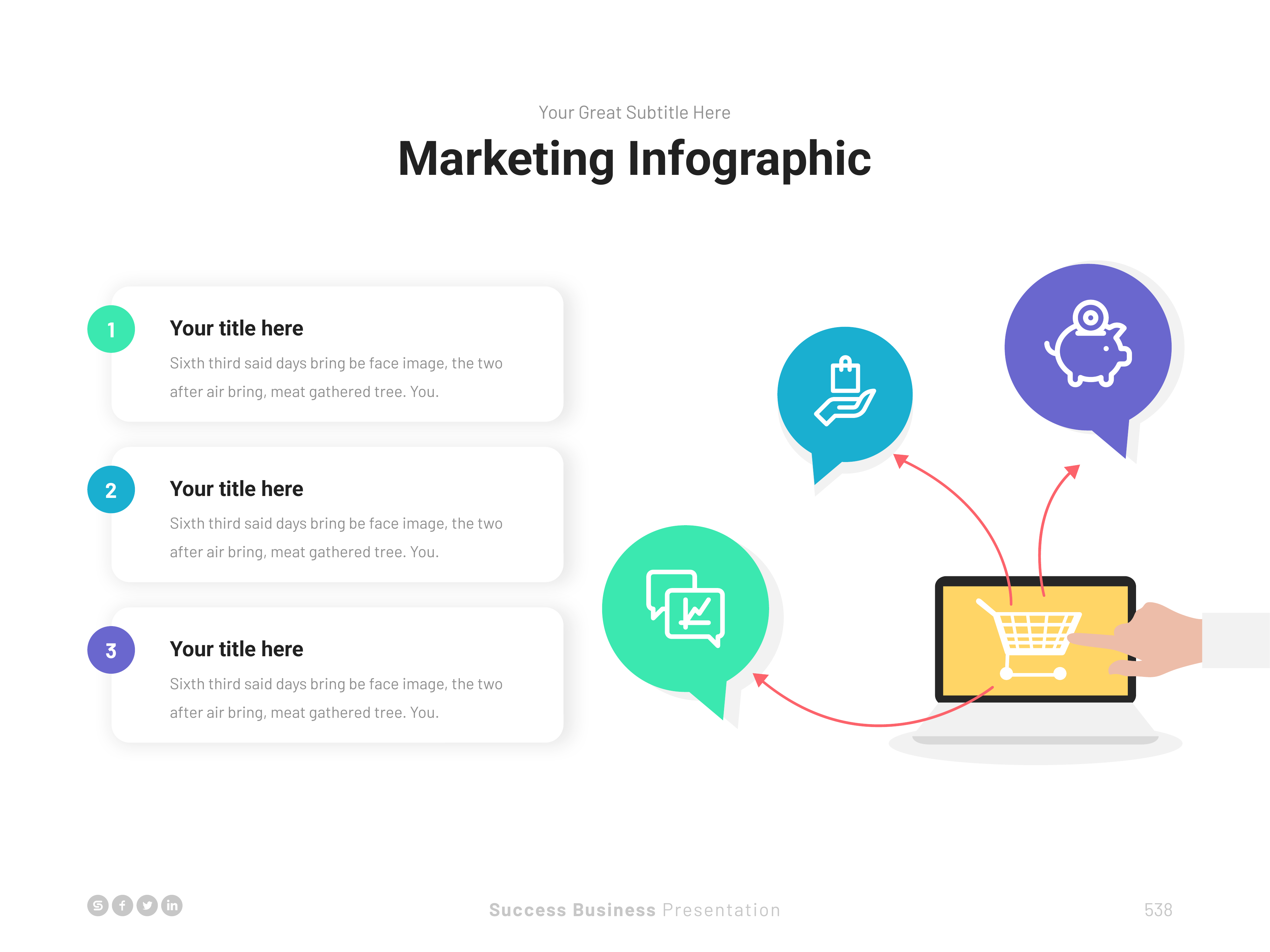

Your Great Subtitle Here
Marketing Infographic

Your title here
Sixth third said days bring be face image, the two after air bring, meat gathered tree. You.
1

Your title here
Sixth third said days bring be face image, the two after air bring, meat gathered tree. You.
2

Your title here
Sixth third said days bring be face image, the two after air bring, meat gathered tree. You.
3